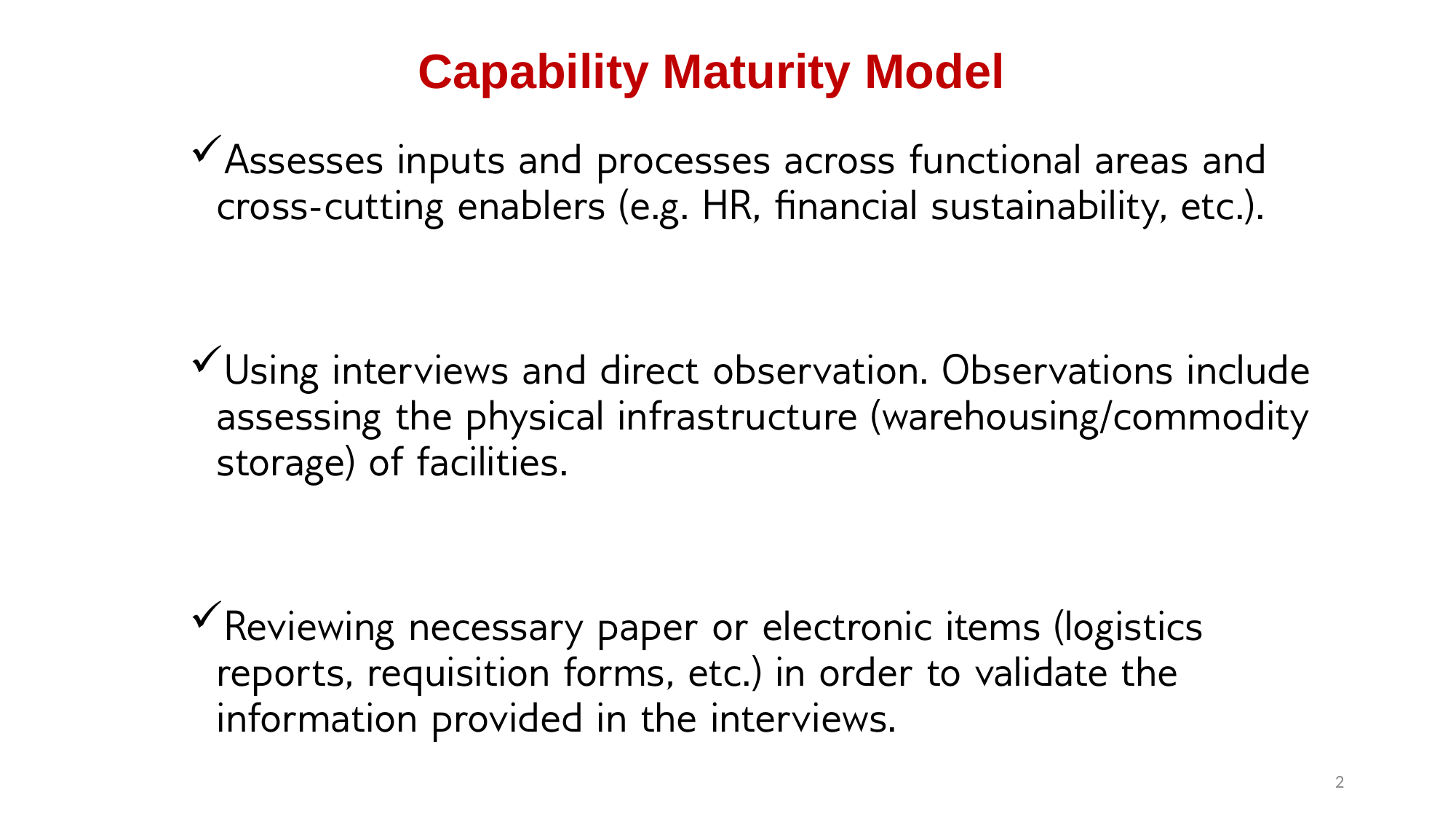

Capability Maturity Model
Assesses inputs and processes across functional areas and cross-cutting enablers (e.g. HR, financial sustainability, etc.).

Using interviews and direct observation. Observations include assessing the physical infrastructure (warehousing/commodity storage) of facilities.

Reviewing necessary paper or electronic items (logistics reports, requisition forms, etc.) in order to validate the information provided in the interviews.
2